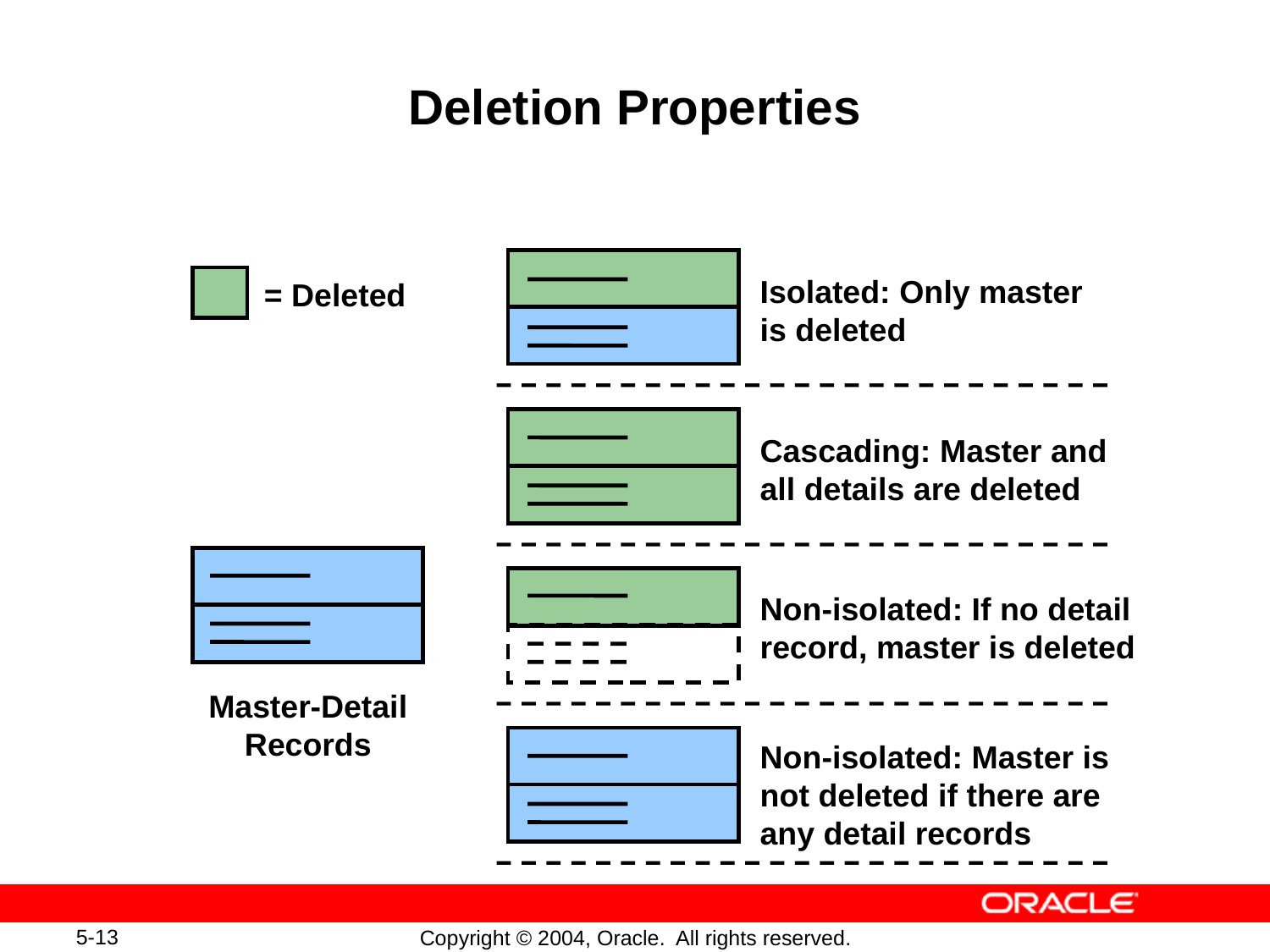

# Deletion Properties

Isolated: Only master
is deleted

= Deleted

Cascading: Master and
all details are deleted

Non-isolated: If no detail
record, master is deleted

Master-Detail
Records

Non-isolated: Master is
not deleted if there are
any detail records